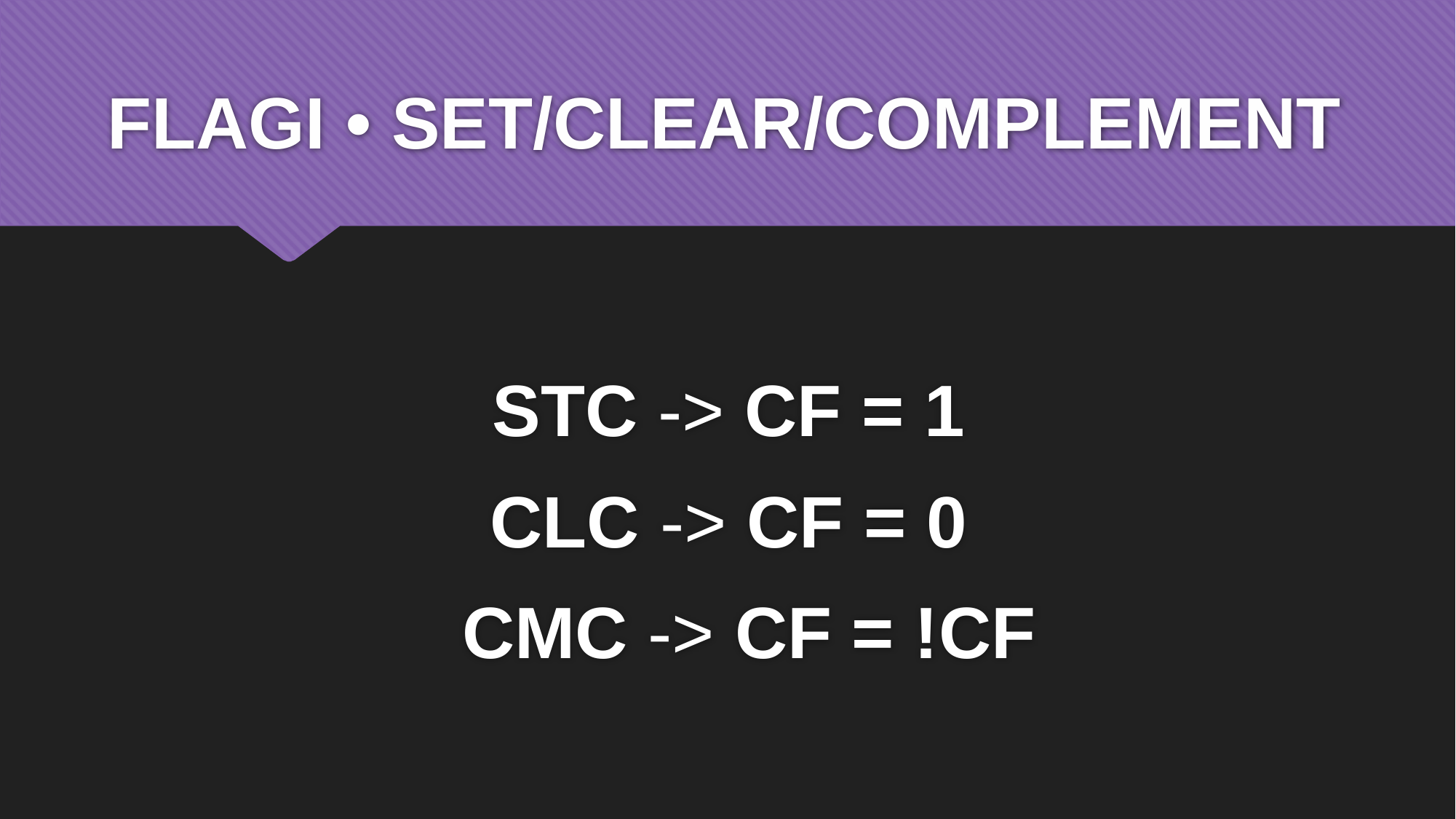

# FLAGI • SET/CLEAR/COMPLEMENT
STC -> CF = 1
CLC -> CF = 0
  CMC -> CF = !CF